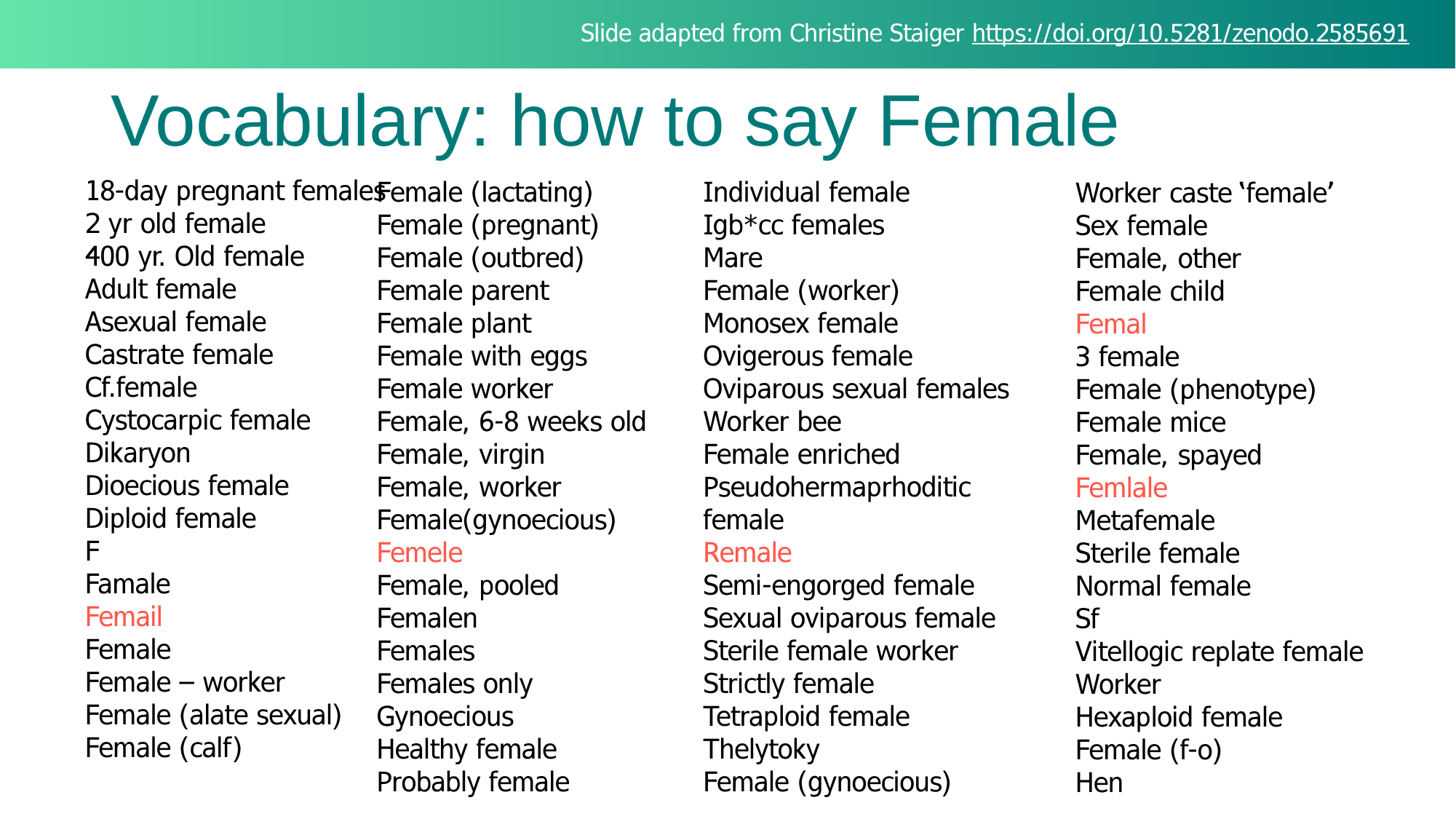

Slide adapted from Christine Staiger https://doi.org/10.5281/zenodo.2585691
# Vocabulary: how to say Female
18-day pregnant females
2 yr old female
400 yr. Old female
Adult female
Asexual female
Castrate female
Cf.female
Cystocarpic female
Dikaryon
Dioecious female
Diploid female
F
Famale
Femail
Female
Female – worker
Female (alate sexual)
Female (calf)
Female (lactating)
Female (pregnant)
Female (outbred)
Female parent
Female plant
Female with eggs
Female worker
Female, 6-8 weeks old
Female, virgin
Female, worker
Female(gynoecious)
Femele
Female, pooled
Femalen
Females
Females only
Gynoecious
Healthy female
Probably female

Individual female
Igb*cc females
Mare
Female (worker)
Monosex female
Ovigerous female
Oviparous sexual females
Worker bee
Female enriched
Pseudohermaprhoditic female
Remale
Semi-engorged female
Sexual oviparous female
Sterile female worker
Strictly female
Tetraploid female
Thelytoky
Female (gynoecious)

Worker caste ‘female’
Sex female
Female, other
Female child
Femal
3 female
Female (phenotype)
Female mice
Female, spayed
Femlale
Metafemale
Sterile female
Normal female
Sf
Vitellogic replate female Worker
Hexaploid female
Female (f-o)
Hen